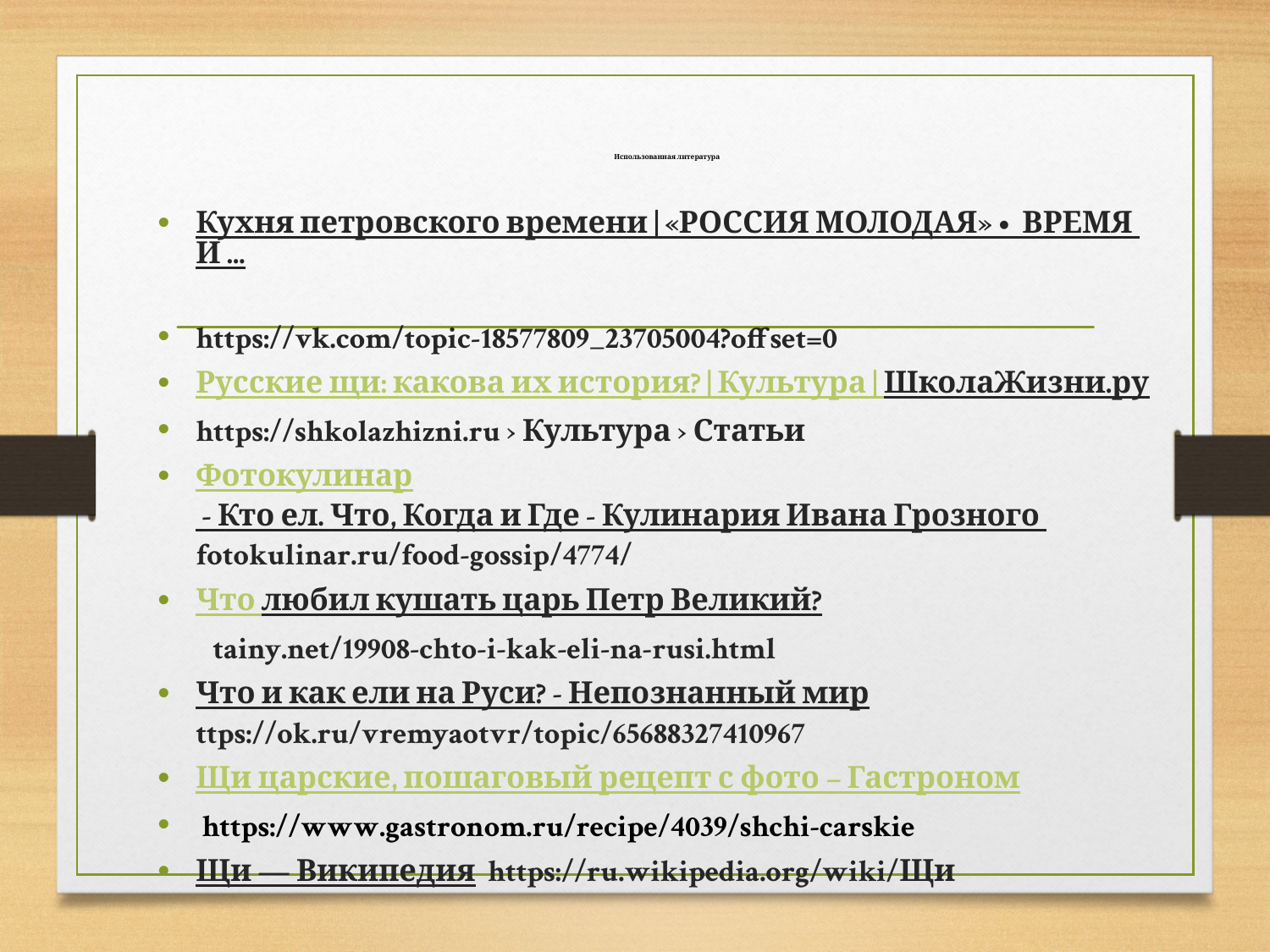

# Использованная литература
Кухня петровского времени | «РОССИЯ МОЛОДАЯ» •  ВРЕМЯ И ...
https://vk.com/topic-18577809_23705004?offset=0
Русские щи: какова их история? | Культура | ШколаЖизни.ру
https://shkolazhizni.ru › Культура › Статьи
Фотокулинар - Кто ел. Что, Когда и Где - Кулинария Ивана Грозного  fotokulinar.ru/food-gossip/4774/
Что любил кушать царь Петр Великий?
         tainy.net/19908-chto-i-kak-eli-na-rusi.html
Что и как ели на Руси? - Непознанный мир     ttps://ok.ru/vremyaotvr/topic/65688327410967
Щи царские, пошаговый рецепт с фото – Гастроном
 https://www.gastronom.ru/recipe/4039/shchi-carskie
Щи — Википедия  https://ru.wikipedia.org/wiki/Щи